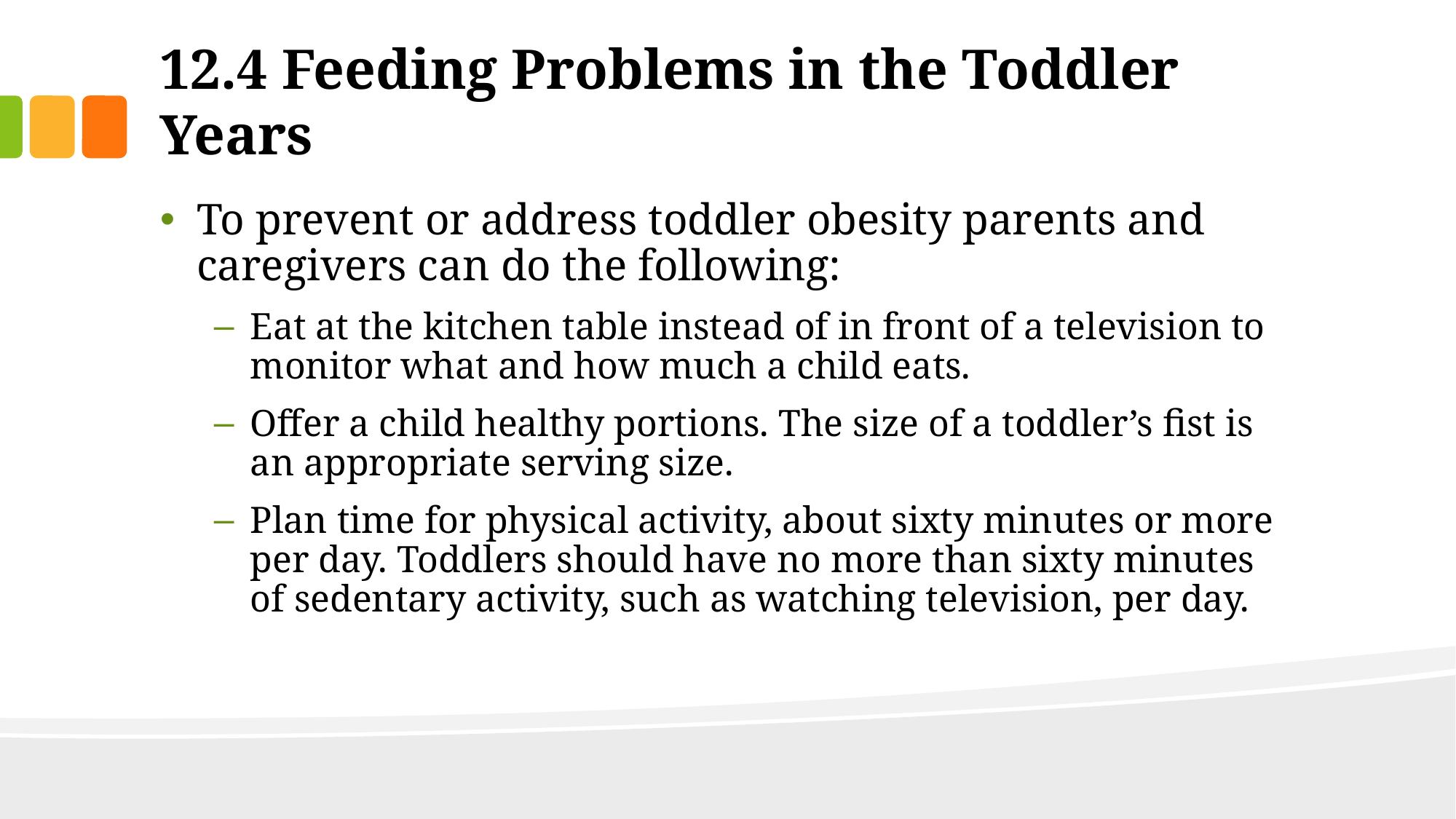

# 12.4 Feeding Problems in the Toddler Years
To prevent or address toddler obesity parents and caregivers can do the following:
Eat at the kitchen table instead of in front of a television to monitor what and how much a child eats.
Offer a child healthy portions. The size of a toddler’s fist is an appropriate serving size.
Plan time for physical activity, about sixty minutes or more per day. Toddlers should have no more than sixty minutes of sedentary activity, such as watching television, per day.